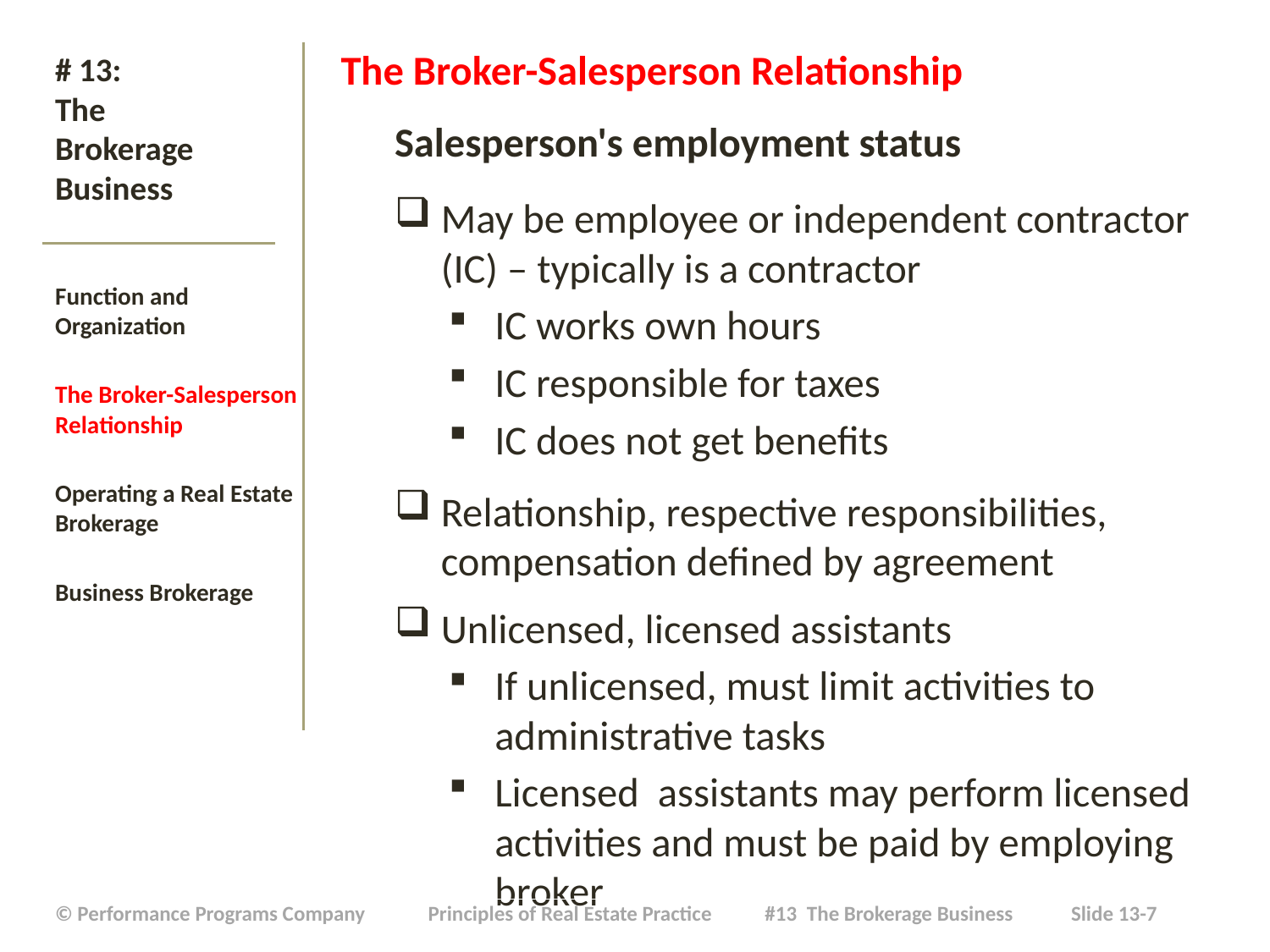

The Broker-Salesperson Relationship

Salesperson's employment status

May be employee or independent contractor (IC) – typically is a contractor
IC works own hours
IC responsible for taxes
IC does not get benefits
Relationship, respective responsibilities, compensation defined by agreement
Unlicensed, licensed assistants
If unlicensed, must limit activities to administrative tasks
Licensed  assistants may perform licensed activities and must be paid by employing broker

# # 13: The Brokerage Business

Function and Organization

The Broker-Salesperson Relationship

Operating a Real Estate Brokerage

Business Brokerage

| © Performance Programs Company Principles of Real Estate Practice #13 The Brokerage Business Slide 13-7 |
| --- |